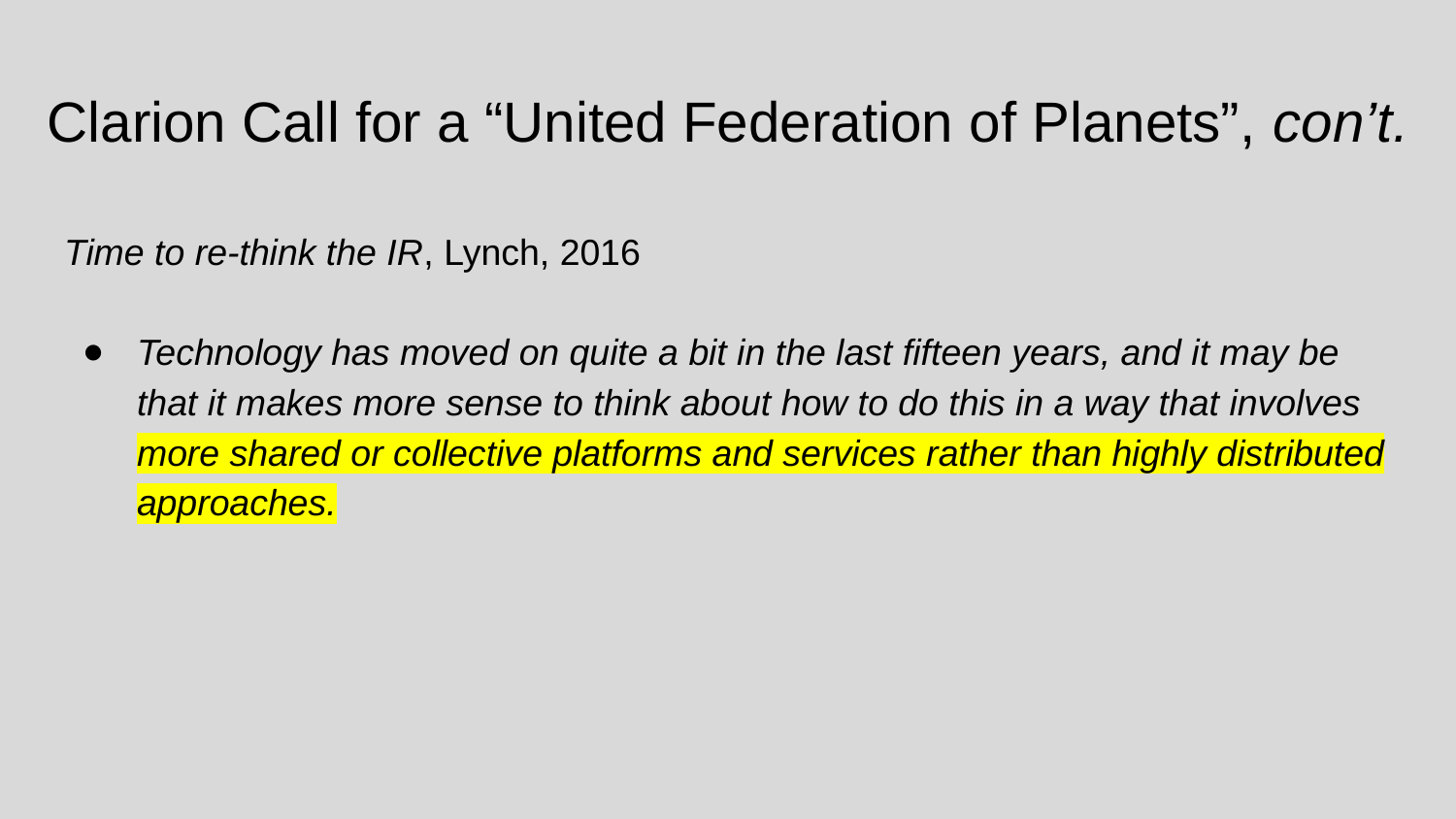

# Clarion Call for a “United Federation of Planets”, con’t.
Time to re-think the IR, Lynch, 2016

Technology has moved on quite a bit in the last fifteen years, and it may be that it makes more sense to think about how to do this in a way that involves more shared or collective platforms and services rather than highly distributed approaches.